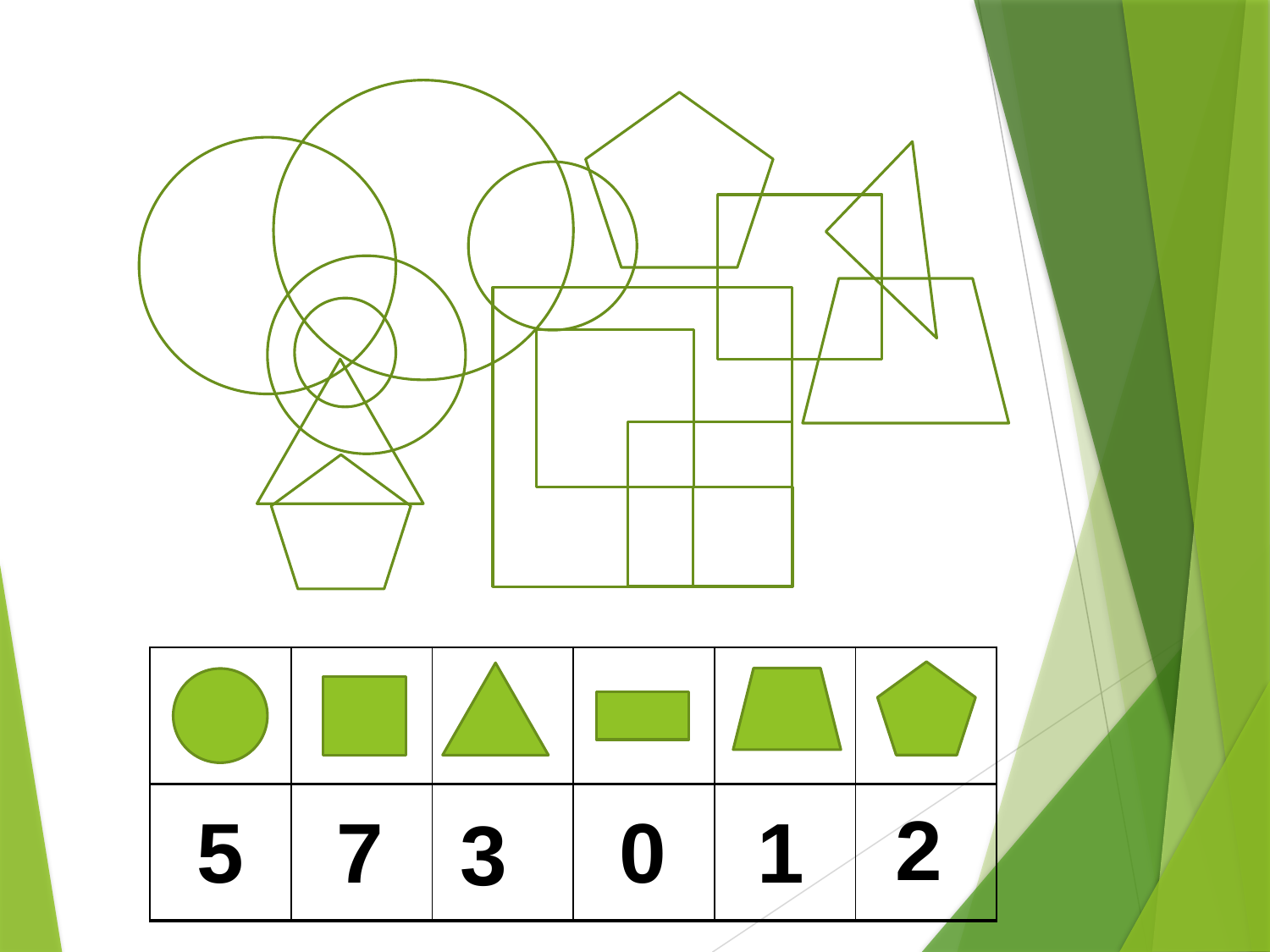

|  |  |  |  |  |  |
| --- | --- | --- | --- | --- | --- |

|  |  |  |  |  |  |
| --- | --- | --- | --- | --- | --- |
2
1
0
5
7
3